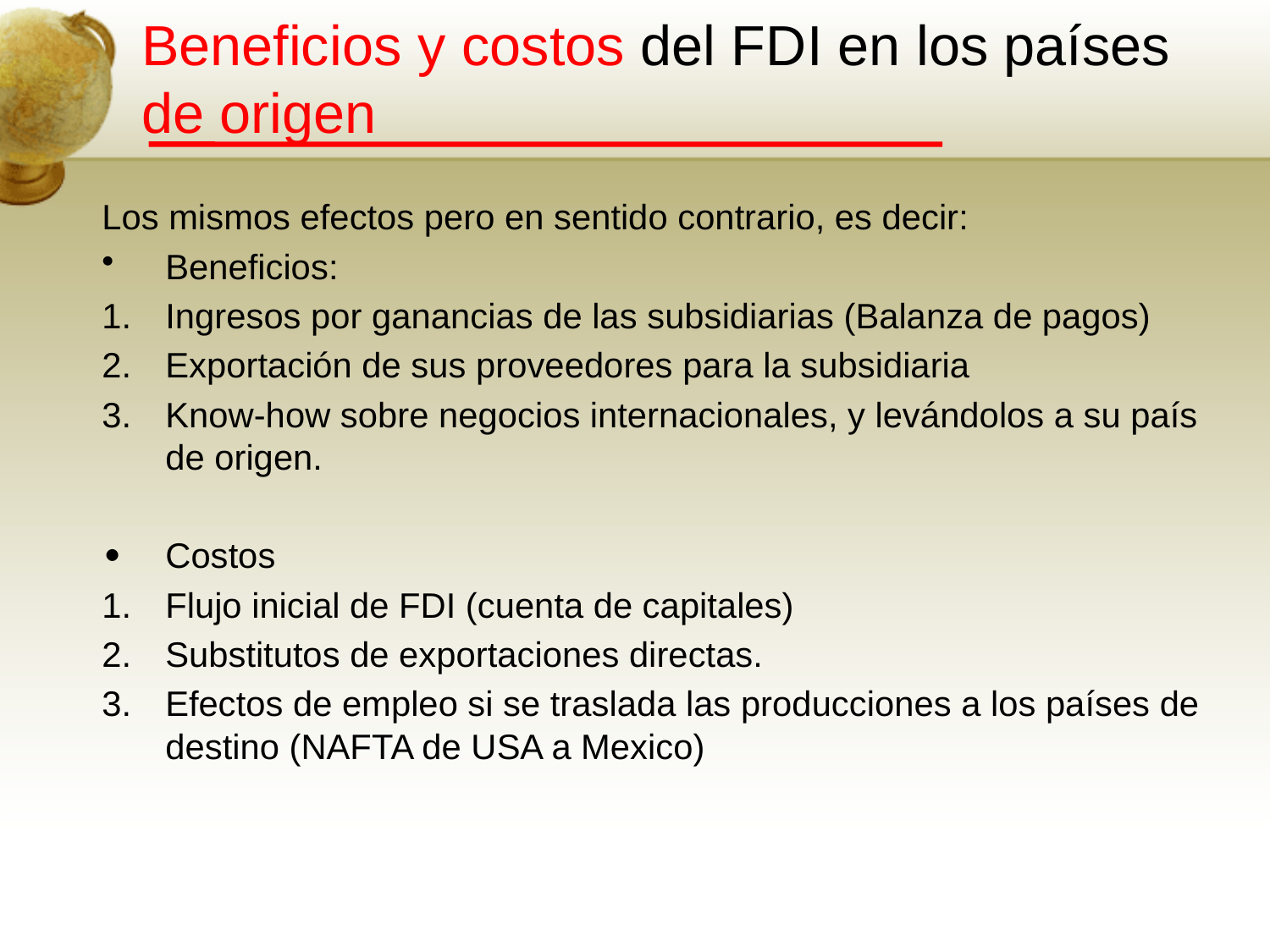

# Beneficios y costos del FDI en los países de origen

Los mismos efectos pero en sentido contrario, es decir:
Beneficios:
Ingresos por ganancias de las subsidiarias (Balanza de pagos)
Exportación de sus proveedores para la subsidiaria
Know-how sobre negocios internacionales, y levándolos a su país de origen.

Costos
Flujo inicial de FDI (cuenta de capitales)
Substitutos de exportaciones directas.
Efectos de empleo si se traslada las producciones a los países de destino (NAFTA de USA a Mexico)